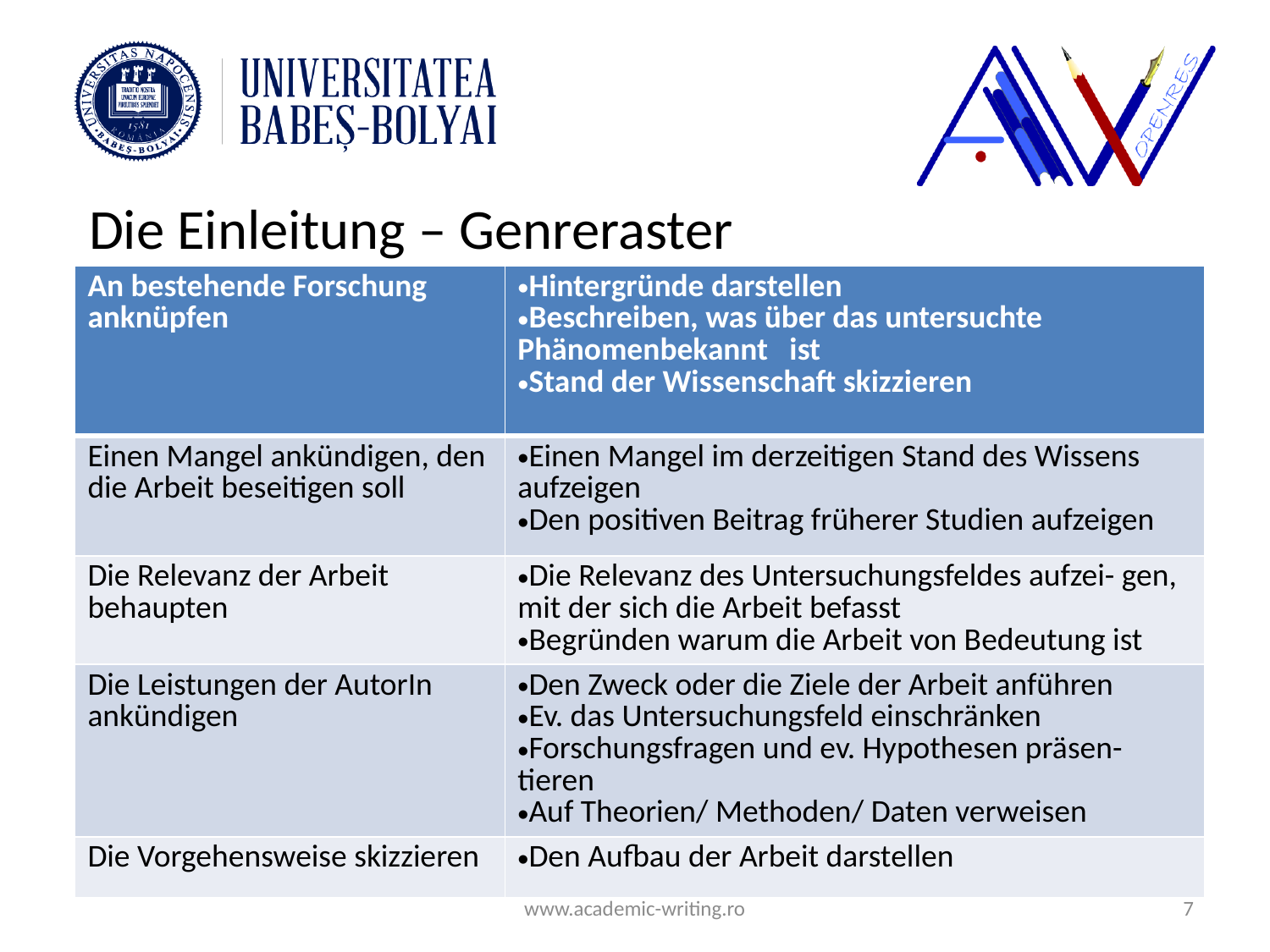

#
 Die Einleitung – Genreraster

| An bestehende Forschung anknüpfen | Hintergründe darstellen Beschreiben, was über das untersuchte Phänomenbekannt ist Stand der Wissenschaft skizzieren |
| --- | --- |
| Einen Mangel ankündigen, den die Arbeit beseitigen soll | Einen Mangel im derzeitigen Stand des Wissens aufzeigen Den positiven Beitrag früherer Studien aufzeigen |
| Die Relevanz der Arbeit behaupten | Die Relevanz des Untersuchungsfeldes aufzei- gen, mit der sich die Arbeit befasst Begründen warum die Arbeit von Bedeutung ist |
| Die Leistungen der AutorIn ankündigen | Den Zweck oder die Ziele der Arbeit anführen Ev. das Untersuchungsfeld einschränken Forschungsfragen und ev. Hypothesen präsen- tieren Auf Theorien/ Methoden/ Daten verweisen |
| Die Vorgehensweise skizzieren | Den Aufbau der Arbeit darstellen |
www.academic-writing.ro
7